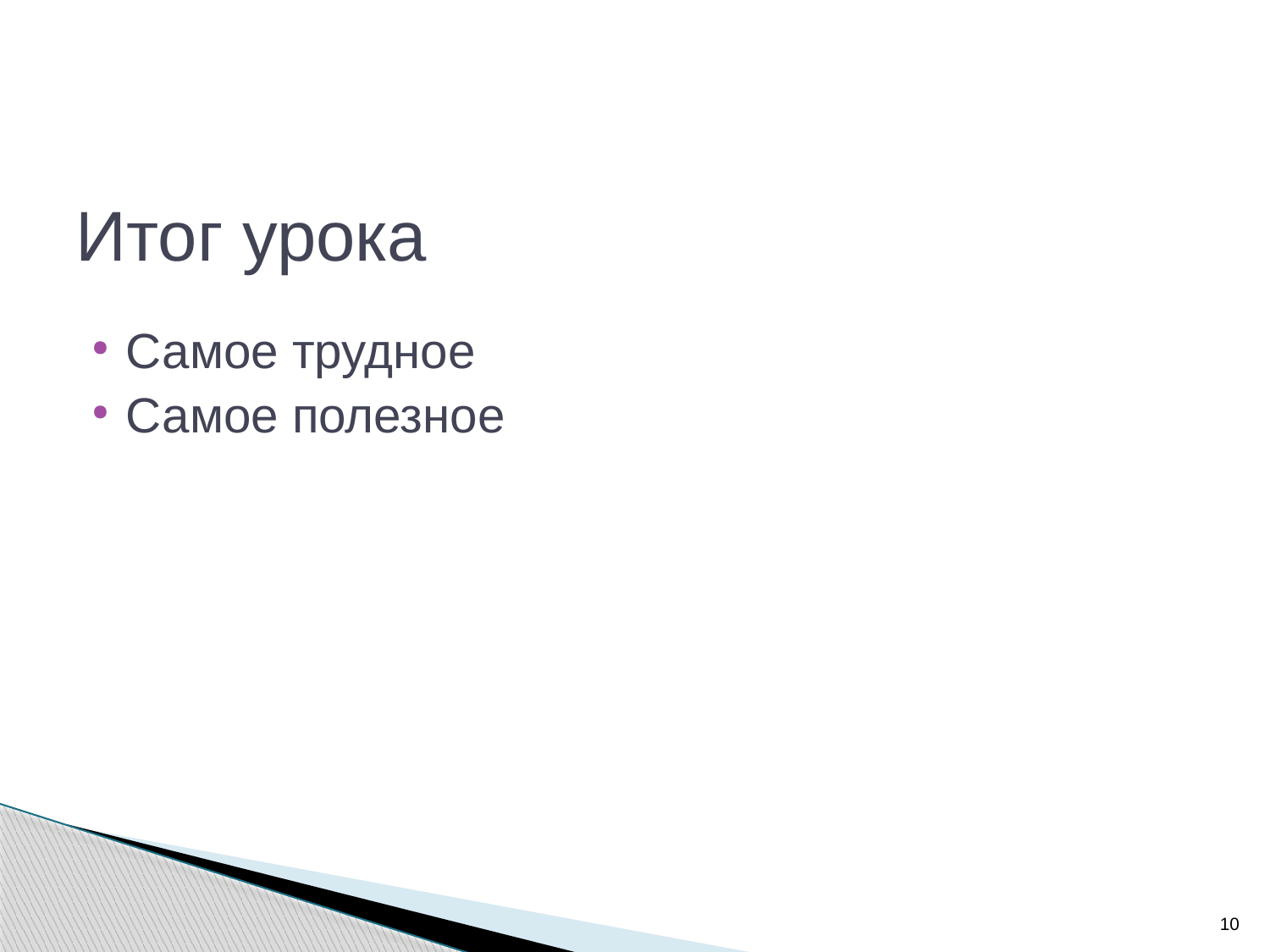

Итог урока
Самое трудное
Самое полезное

10